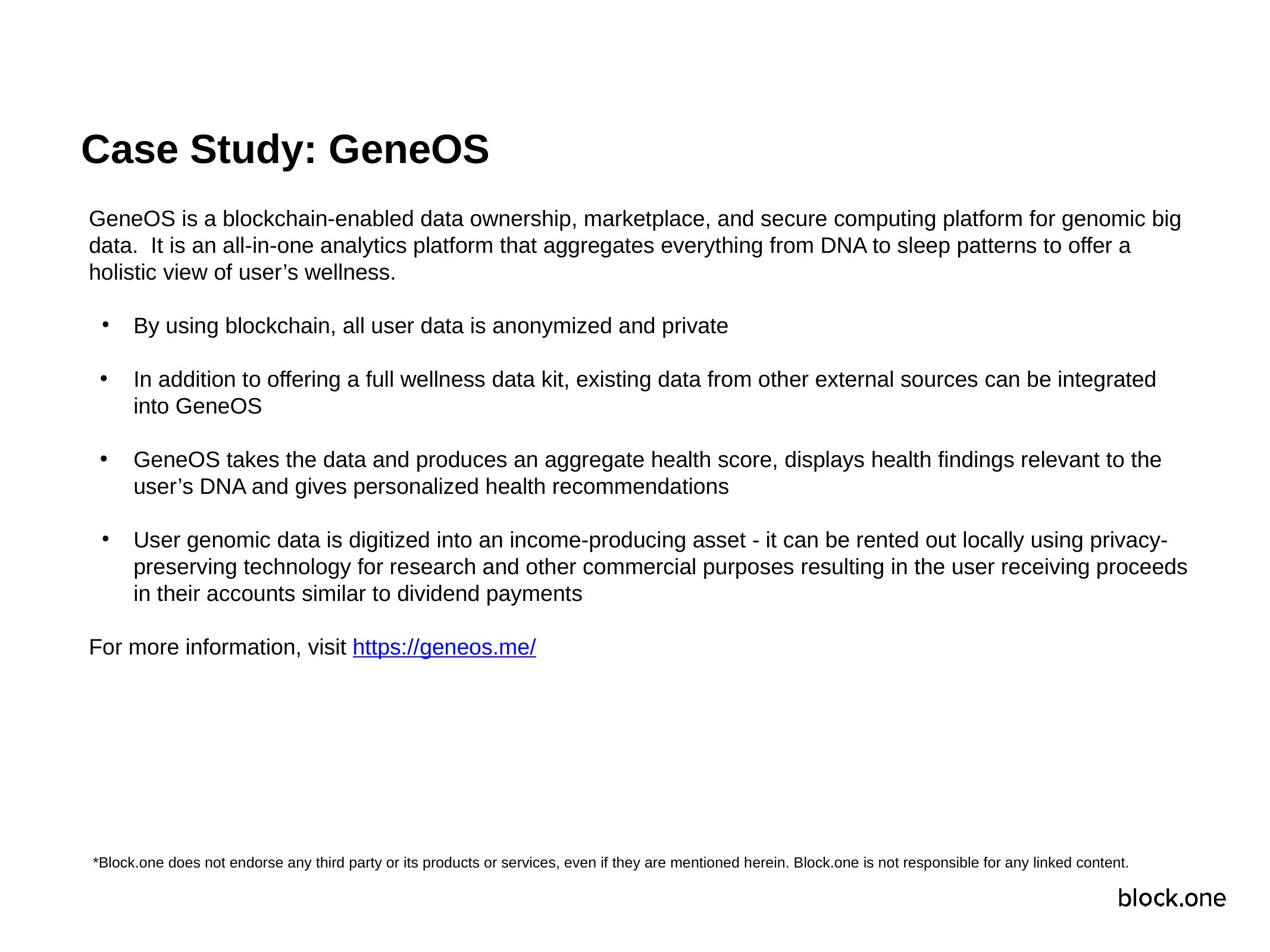

Case Study: GeneOS
GeneOS is a blockchain-enabled data ownership, marketplace, and secure computing platform for genomic big data.  It is an all-in-one analytics platform that aggregates everything from DNA to sleep patterns to offer a holistic view of user’s wellness.

By using blockchain, all user data is anonymized and private

In addition to offering a full wellness data kit, existing data from other external sources can be integrated into GeneOS

GeneOS takes the data and produces an aggregate health score, displays health findings relevant to the user’s DNA and gives personalized health recommendations

User genomic data is digitized into an income-producing asset - it can be rented out locally using privacy-preserving technology for research and other commercial purposes resulting in the user receiving proceeds in their accounts similar to dividend payments

For more information, visit https://geneos.me/

*Block.one does not endorse any third party or its products or services, even if they are mentioned herein. Block.one is not responsible for any linked content.